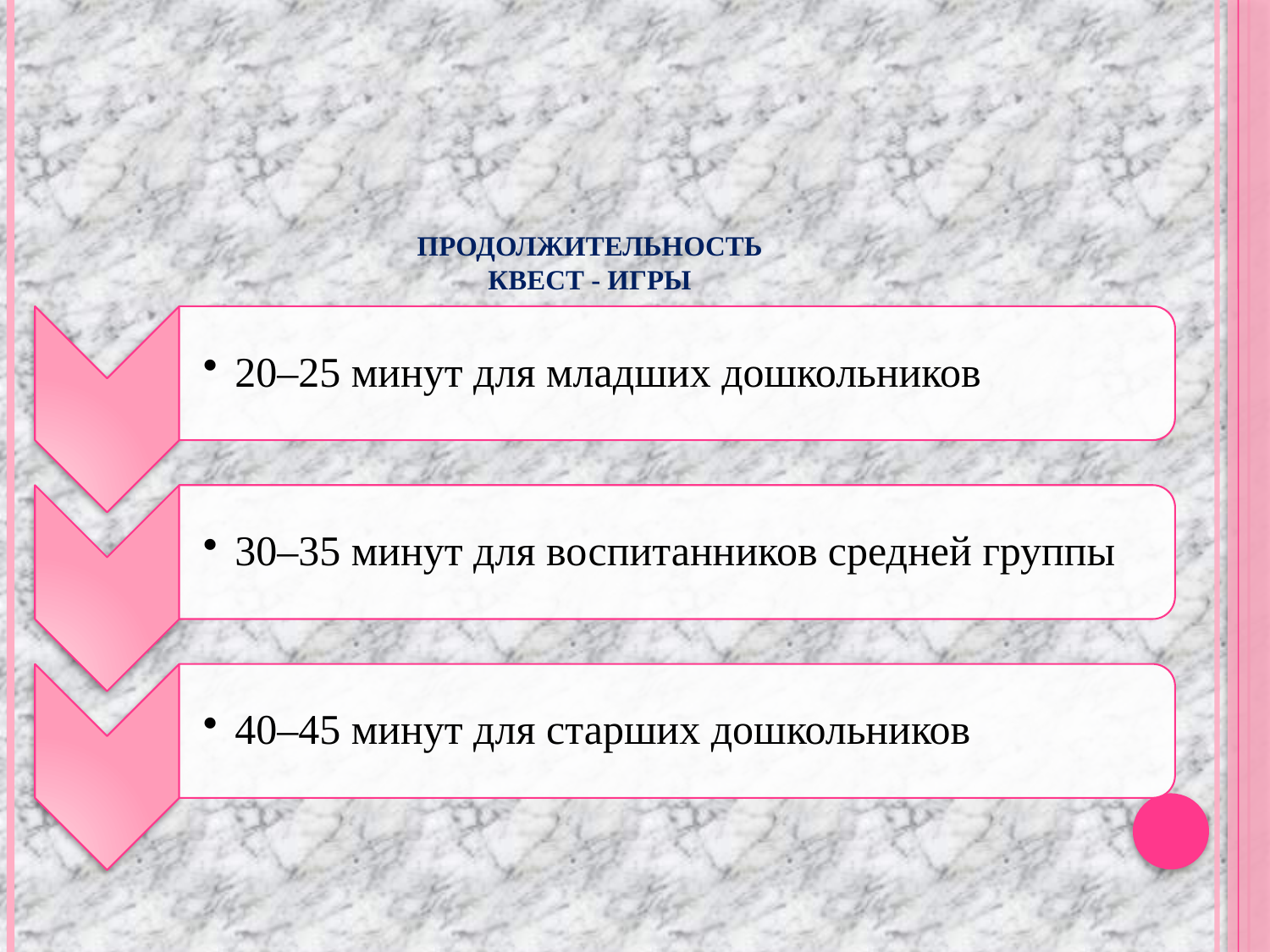

# Продолжительность квест - игры

20–25 минут для младших дошкольников

30–35 минут для воспитанников средней группы

40–45 минут для старших дошкольников